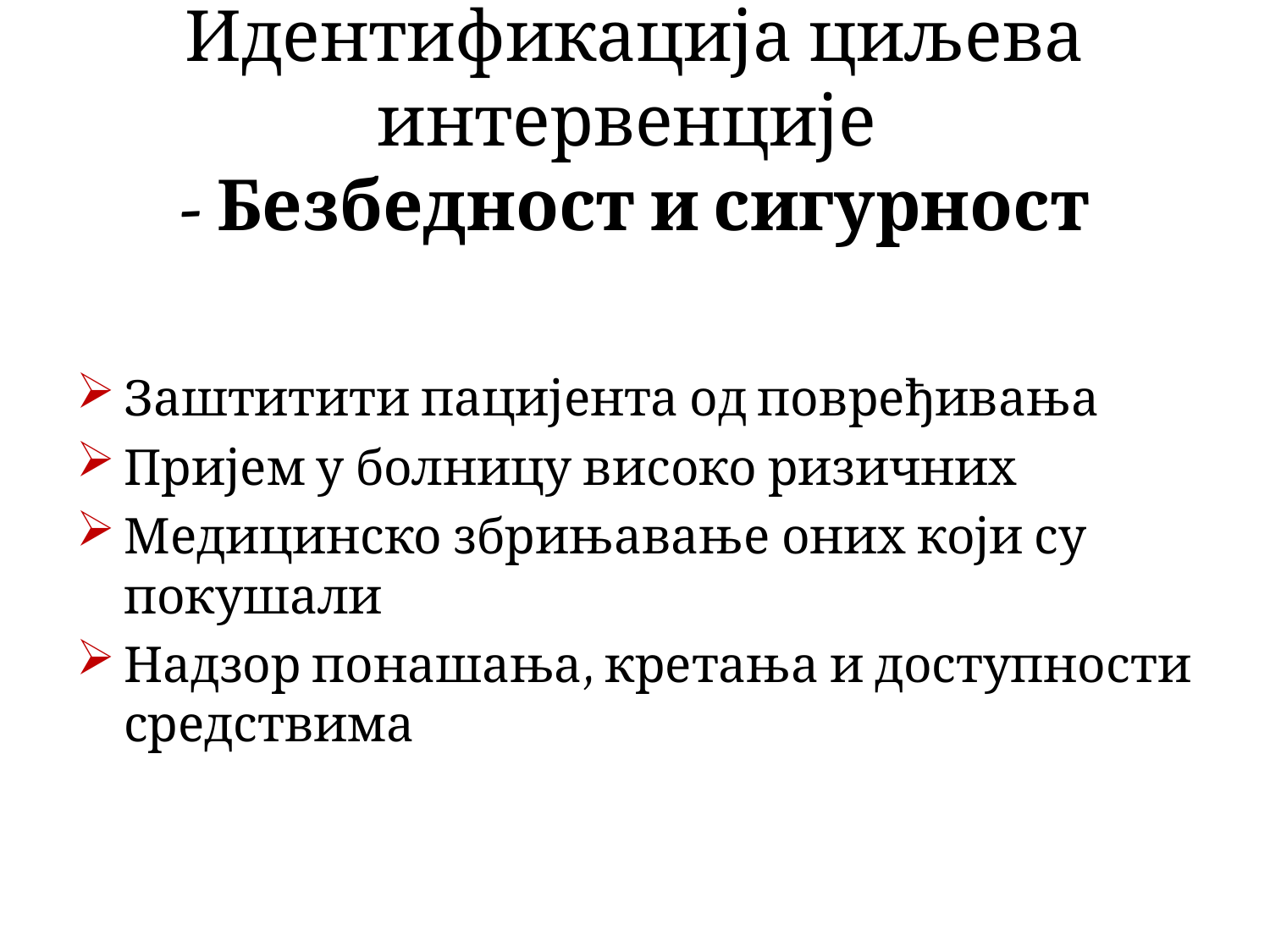

# Идентификација циљева интервенције - Безбедност и сигурност

Заштитити пацијента од повређивања
Пријем у болницу високо ризичних
Медицинско збрињавање оних који су покушали
Надзор понашања, кретања и доступности средствима